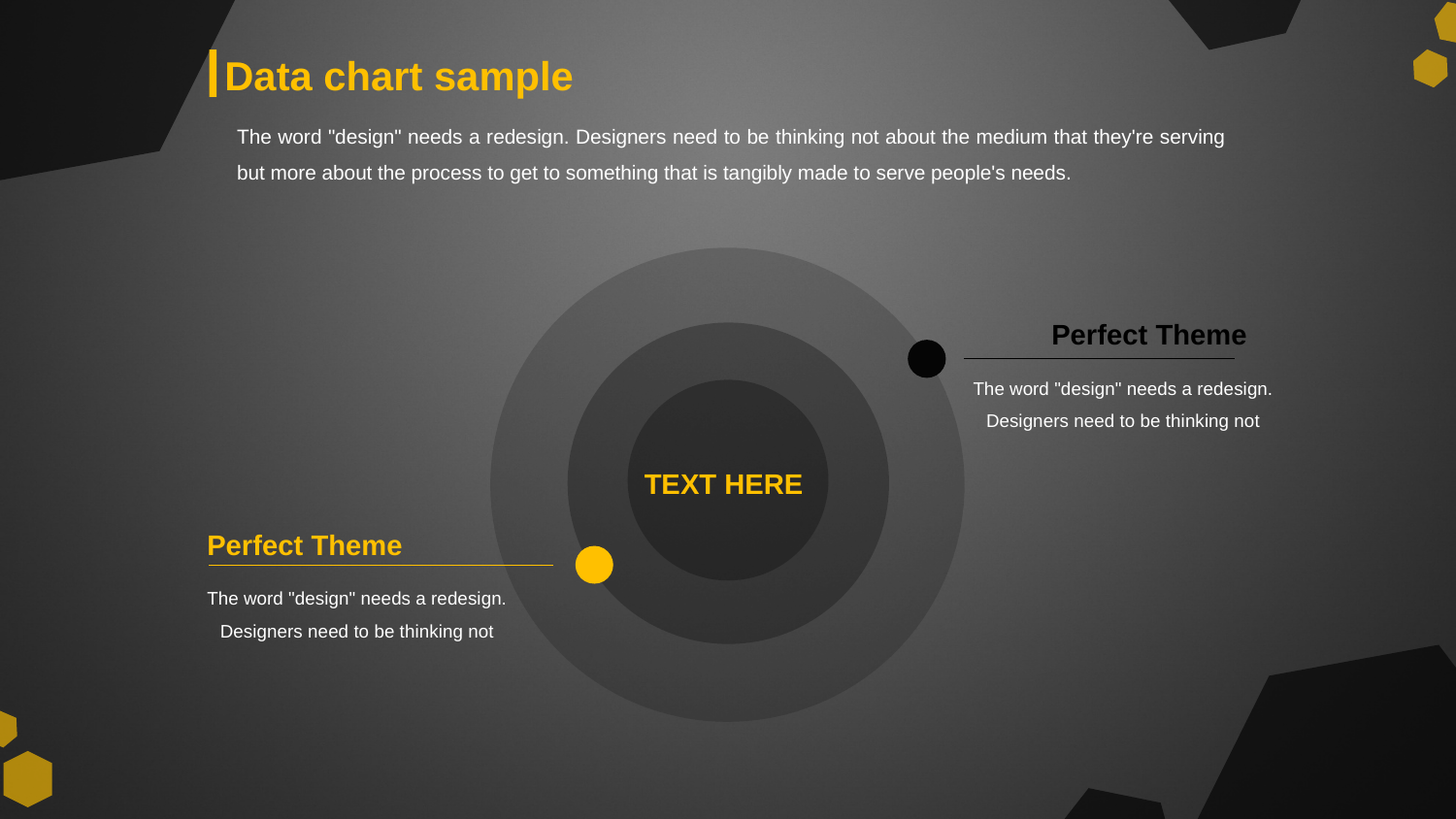

Data chart sample

The word "design" needs a redesign. Designers need to be thinking not about the medium that they're serving but more about the process to get to something that is tangibly made to serve people's needs.

Perfect Theme

The word "design" needs a redesign. Designers need to be thinking not

TEXT HERE
Perfect Theme

The word "design" needs a redesign. Designers need to be thinking not